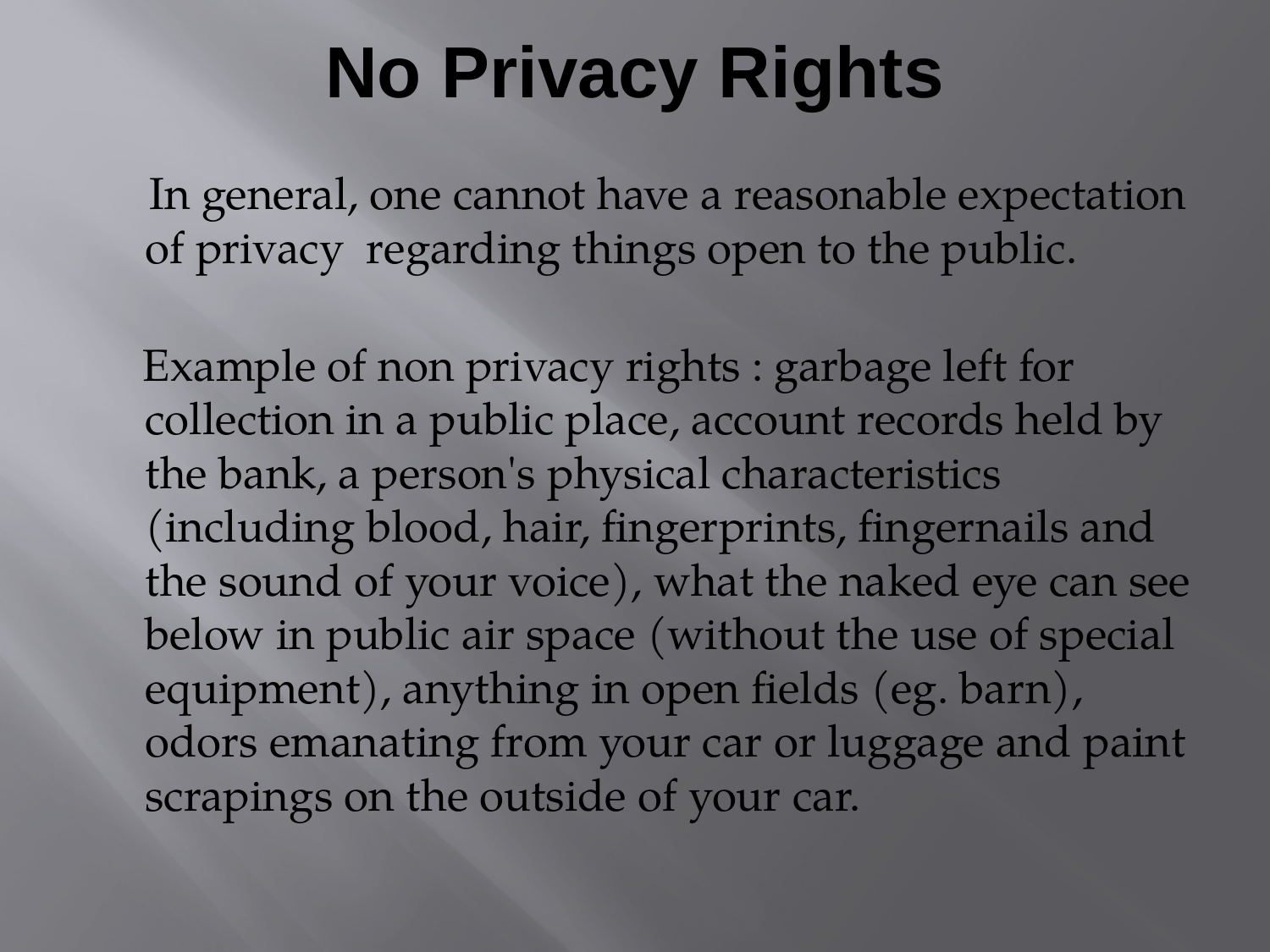

# No Privacy Rights
     In general, one cannot have a reasonable expectation of privacy  regarding things open to the public.

     Example of non privacy rights : garbage left for collection in a public place, account records held by the bank, a person's physical characteristics (including blood, hair, fingerprints, fingernails and the sound of your voice), what the naked eye can see below in public air space (without the use of special equipment), anything in open fields (eg. barn), odors emanating from your car or luggage and paint scrapings on the outside of your car.